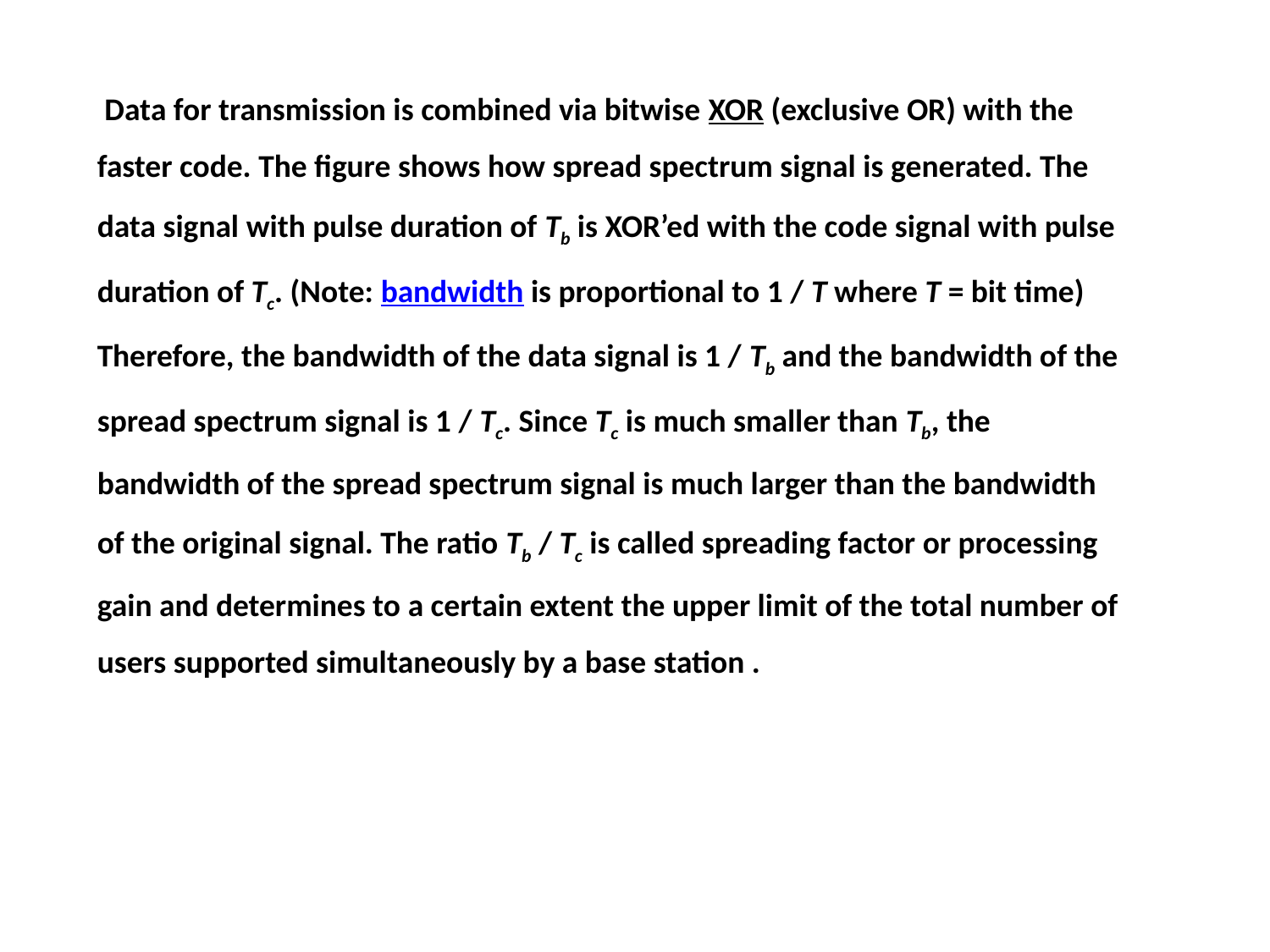

Data for transmission is combined via bitwise XOR (exclusive OR) with the faster code. The figure shows how spread spectrum signal is generated. The data signal with pulse duration of Tb is XOR’ed with the code signal with pulse duration of Tc. (Note: bandwidth is proportional to 1 / T where T = bit time) Therefore, the bandwidth of the data signal is 1 / Tb and the bandwidth of the spread spectrum signal is 1 / Tc. Since Tc is much smaller than Tb, the bandwidth of the spread spectrum signal is much larger than the bandwidth of the original signal. The ratio Tb / Tc is called spreading factor or processing gain and determines to a certain extent the upper limit of the total number of users supported simultaneously by a base station .